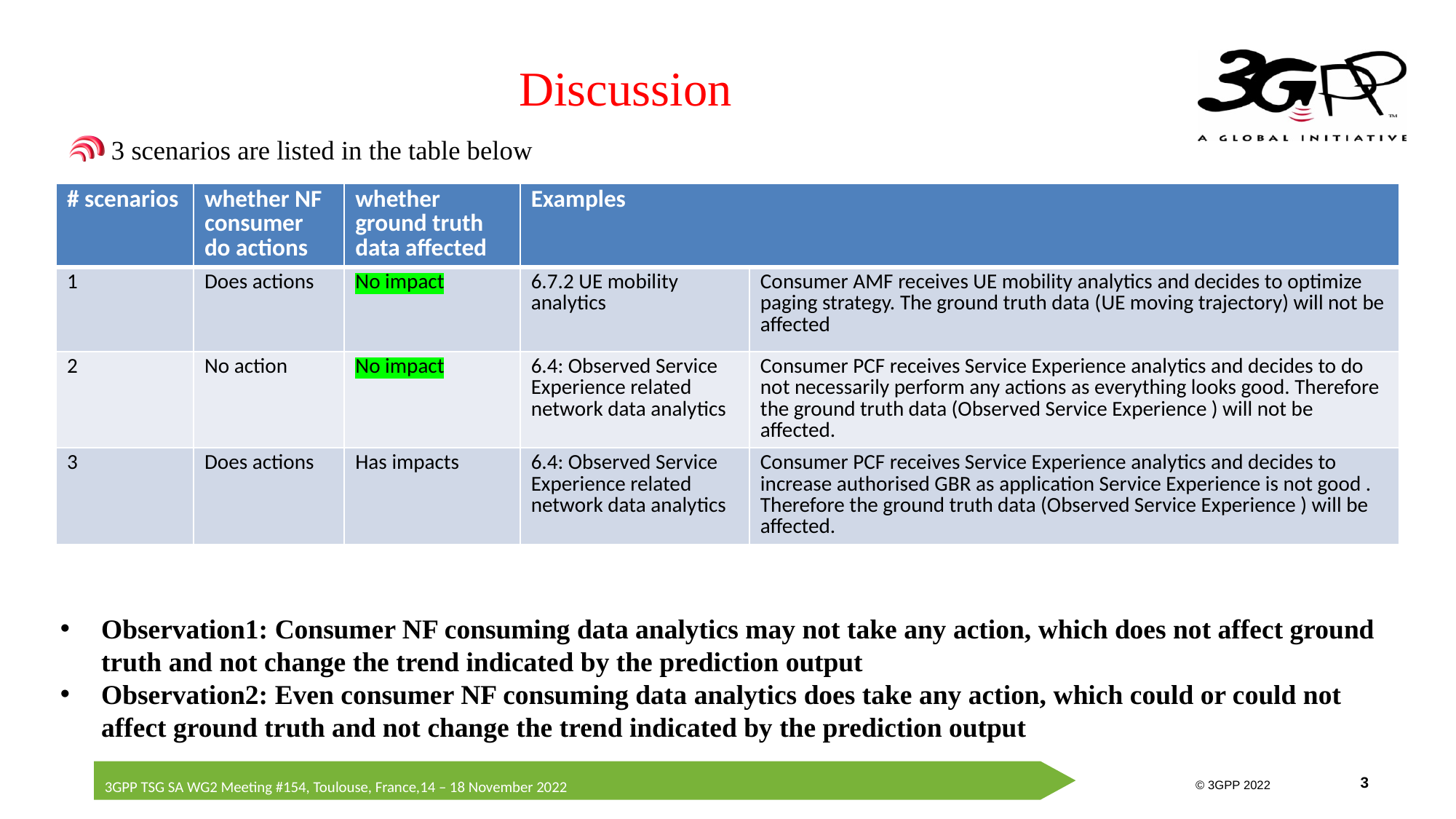

# Discussion
3 scenarios are listed in the table below
| # scenarios | whether NF consumer do actions | whether ground truth data affected | Examples |  |
| --- | --- | --- | --- | --- |
| 1 | Does actions | No impact | 6.7.2 UE mobility analytics | Consumer AMF receives UE mobility analytics and decides to optimize paging strategy. The ground truth data (UE moving trajectory) will not be affected |
| 2 | No action | No impact | 6.4: Observed Service Experience related network data analytics | Consumer PCF receives Service Experience analytics and decides to do not necessarily perform any actions as everything looks good. Therefore the ground truth data (Observed Service Experience ) will not be affected. |
| 3 | Does actions | Has impacts | 6.4: Observed Service Experience related network data analytics | Consumer PCF receives Service Experience analytics and decides to increase authorised GBR as application Service Experience is not good . Therefore the ground truth data (Observed Service Experience ) will be affected. |
Observation1: Consumer NF consuming data analytics may not take any action, which does not affect ground truth and not change the trend indicated by the prediction output
Observation2: Even consumer NF consuming data analytics does take any action, which could or could not affect ground truth and not change the trend indicated by the prediction output